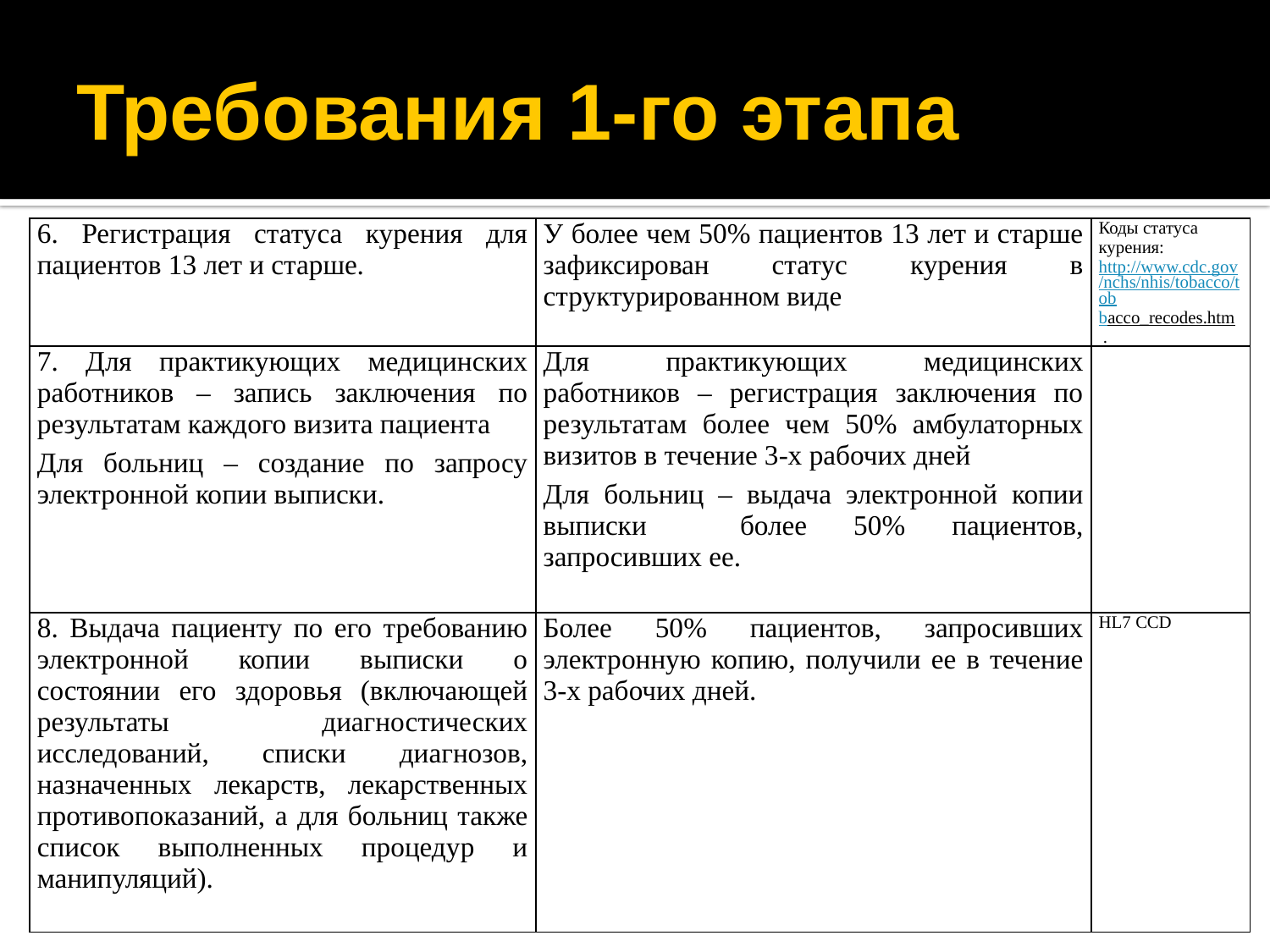

# Требования 1-го этапа
| 6. Регистрация статуса курения для пациентов 13 лет и старше. | У более чем 50% пациентов 13 лет и старше зафиксирован статус курения в структурированном виде | Коды статуса курения: http://www.cdc.gov/nchs/nhis/tobacco/tobbacco\_recodes.htm . |
| --- | --- | --- |
| 7. Для практикующих медицинских работников – запись заключения по результатам каждого визита пациента Для больниц – создание по запросу электронной копии выписки. | Для практикующих медицинских работников – регистрация заключения по результатам более чем 50% амбулаторных визитов в течение 3-х рабочих дней Для больниц – выдача электронной копии выписки более 50% пациентов, запросивших ее. |  |
| 8. Выдача пациенту по его требованию электронной копии выписки о состоянии его здоровья (включающей результаты диагностических исследований, списки диагнозов, назначенных лекарств, лекарственных противопоказаний, a для больниц также список выполненных процедур и манипуляций). | Более 50% пациентов, запросивших электронную копию, получили ее в течение 3-х рабочих дней. | HL7 CCD |